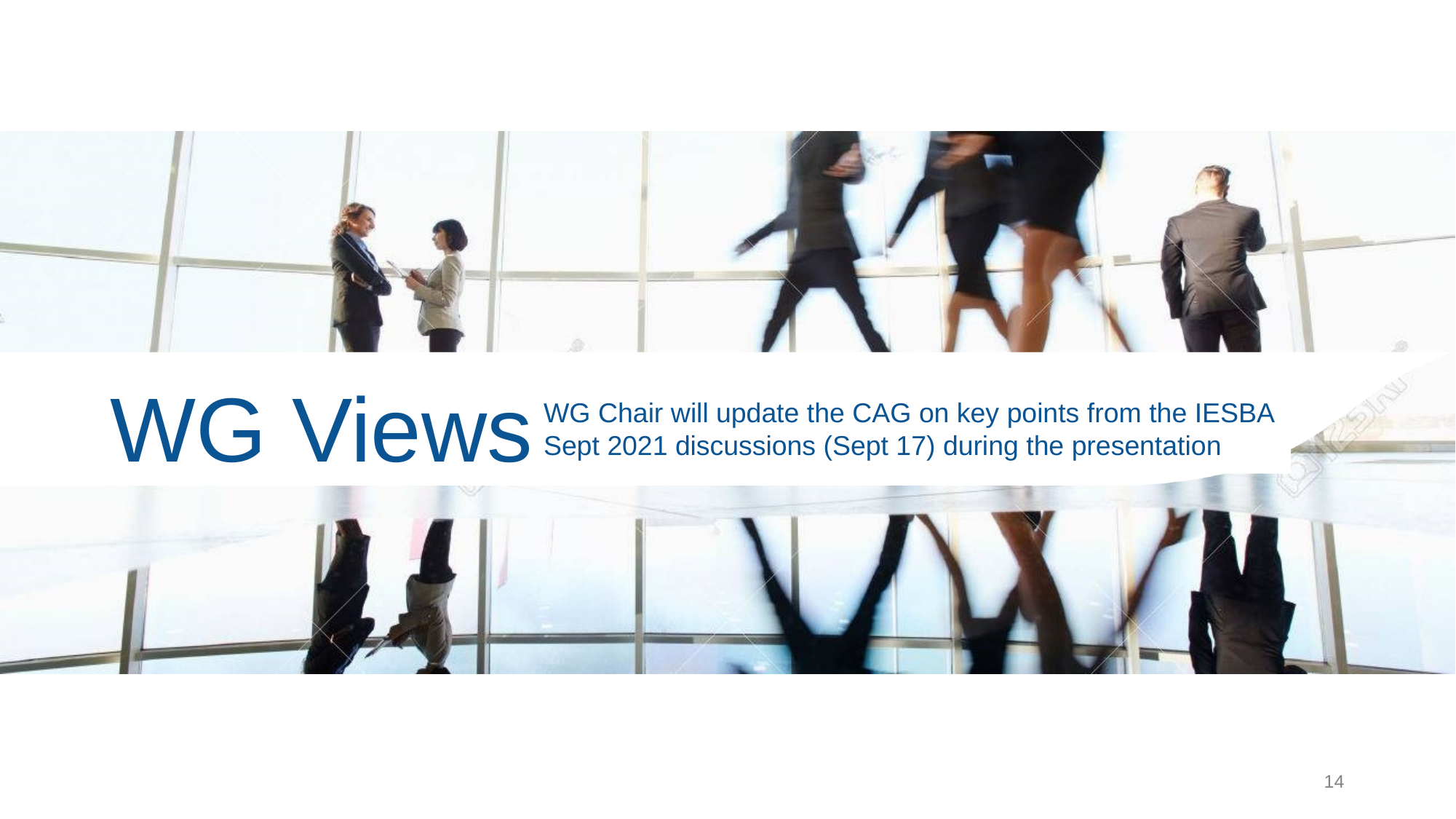

# WG Views
WG Chair will update the CAG on key points from the IESBA Sept 2021 discussions (Sept 17) during the presentation
14